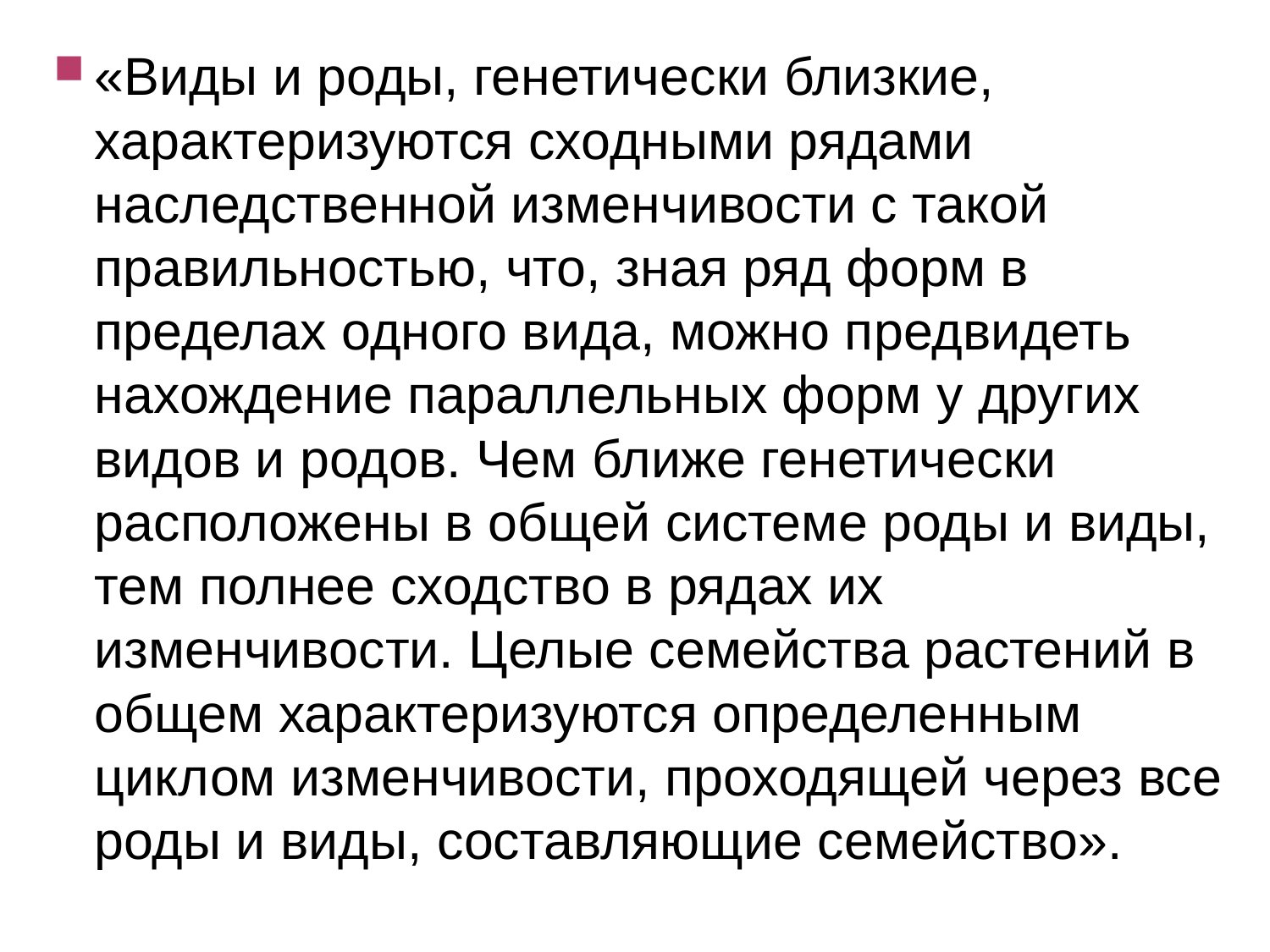

«Виды и роды, генетически близкие, характеризуются сходными рядами наследственной изменчивости с такой правильностью, что, зная ряд форм в пределах одного вида, можно предвидеть нахождение параллельных форм у других видов и родов. Чем ближе генетически расположены в общей системе роды и виды, тем полнее сходство в рядах их изменчивости. Целые семейства растений в общем характеризуются определенным циклом изменчивости, проходящей через все роды и виды, составляющие семейство».